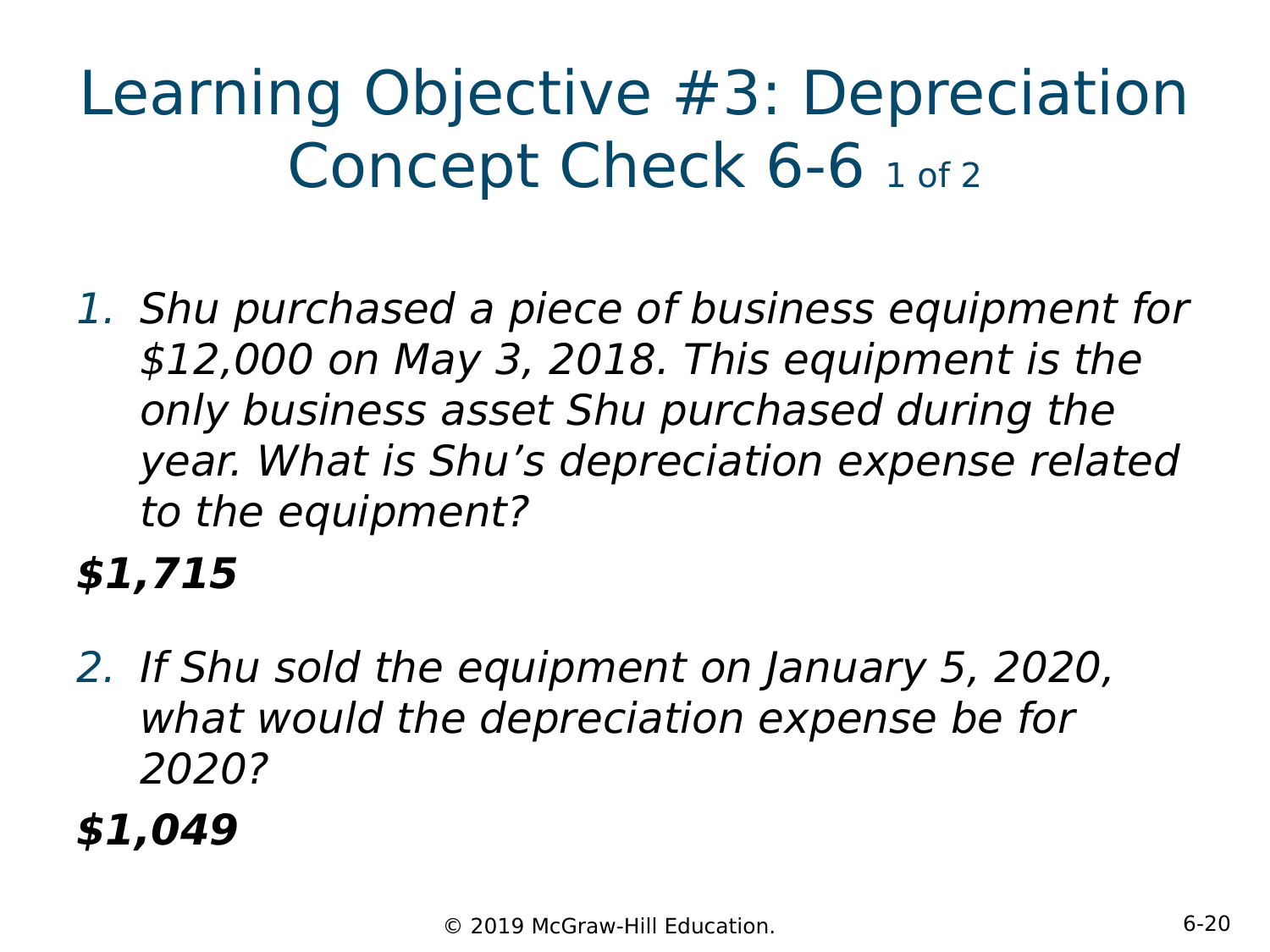

# Learning Objective #3: Depreciation Concept Check 6-6 1 of 2
Shu purchased a piece of business equipment for $12,000 on May 3, 2018. This equipment is the only business asset Shu purchased during the year. What is Shu’s depreciation expense related to the equipment?
$1,715
If Shu sold the equipment on January 5, 2020, what would the depreciation expense be for 2020?
$1,049